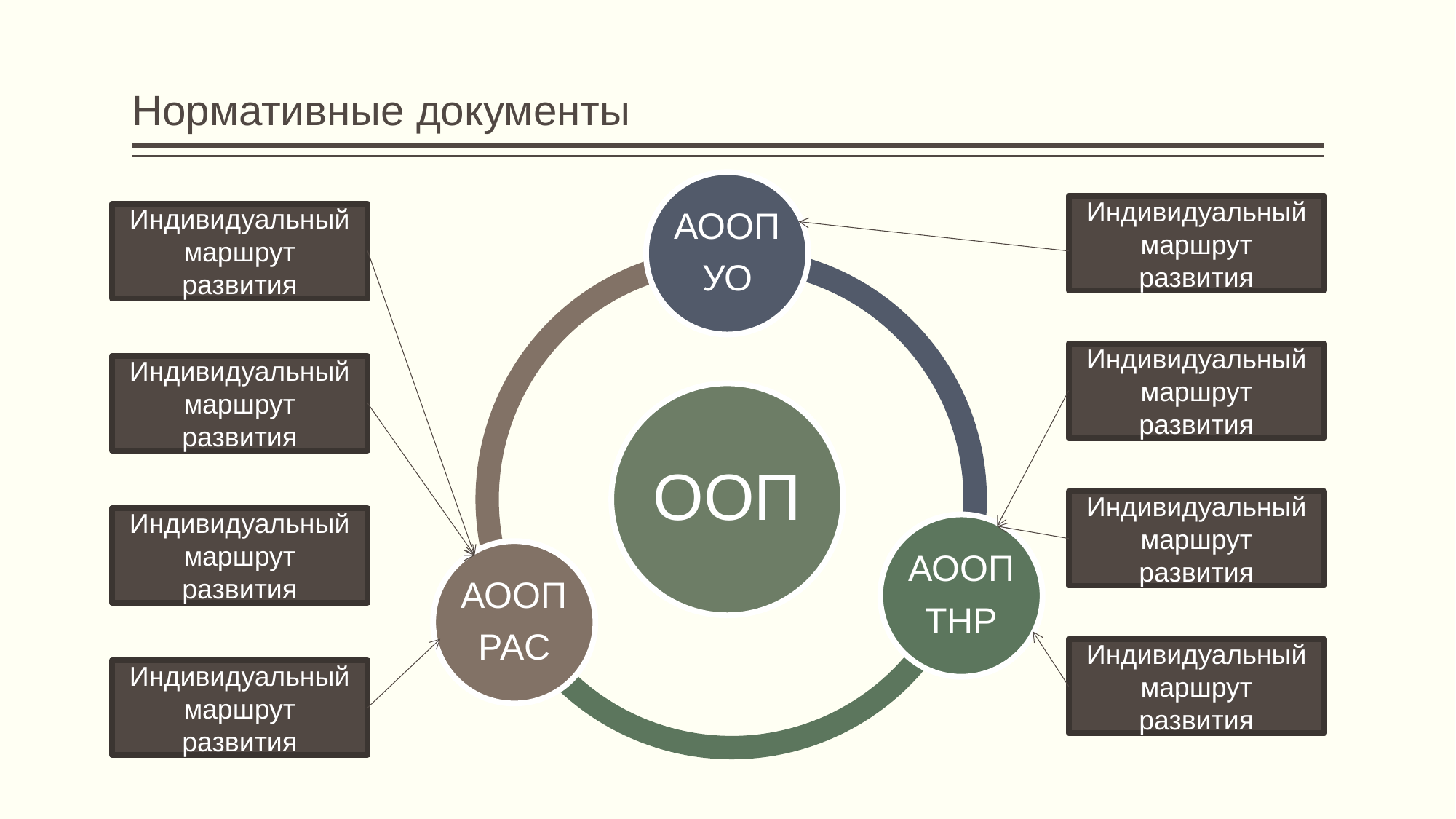

# Нормативные документы
ООП
АООП
УО
АООП
ТНР
АООП
РАС
Индивидуальный маршрут развития
Индивидуальный маршрут развития
Индивидуальный маршрут развития
Индивидуальный маршрут развития
Индивидуальный маршрут развития
Индивидуальный маршрут развития
Индивидуальный маршрут развития
Индивидуальный маршрут развития